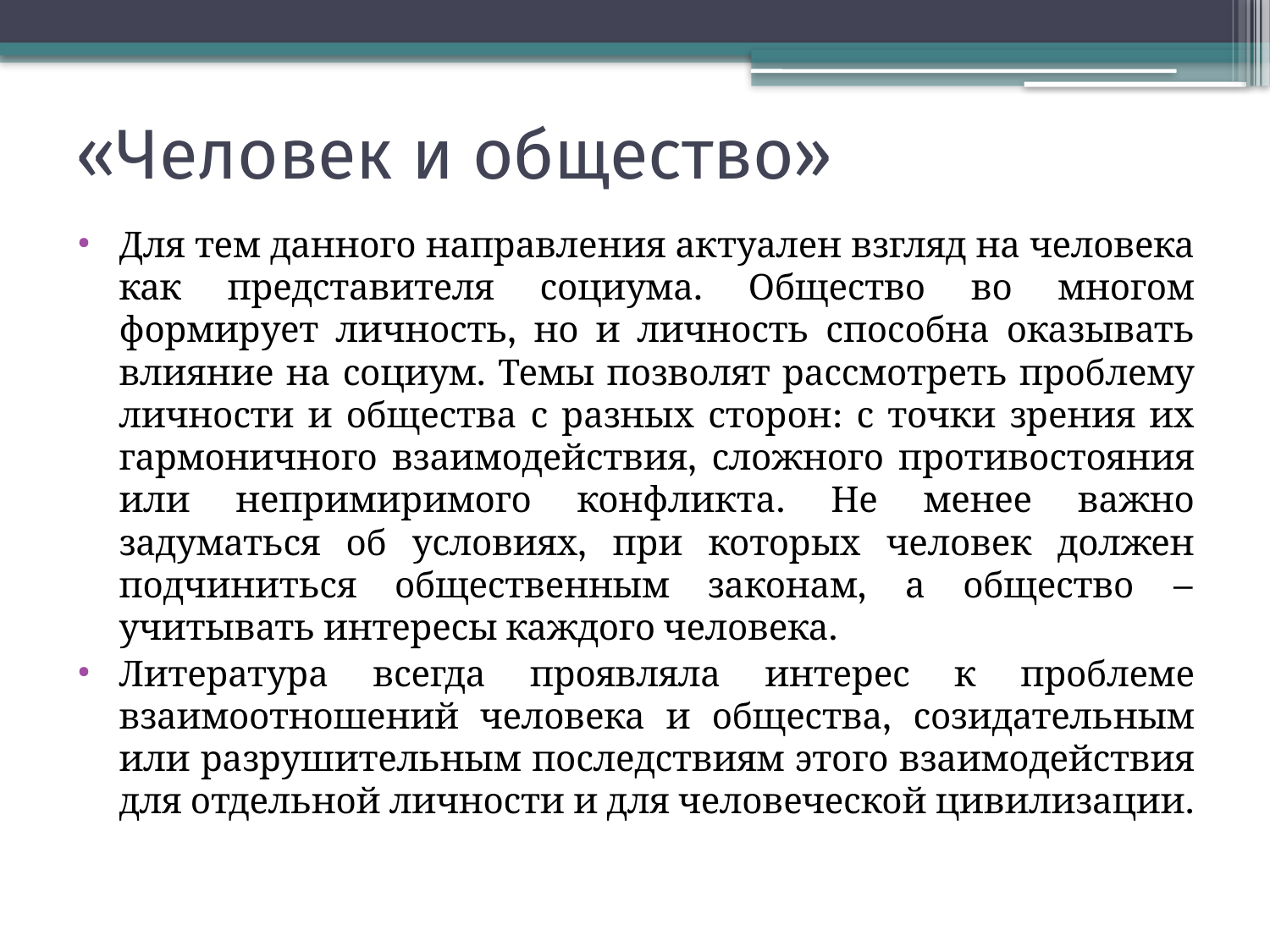

# «Человек и общество»
Для тем данного направления актуален взгляд на человека как представителя социума. Общество во многом формирует личность, но и личность способна оказывать влияние на социум. Темы позволят рассмотреть проблему личности и общества с разных сторон: с точки зрения их гармоничного взаимодействия, сложного противостояния или непримиримого конфликта. Не менее важно задуматься об условиях, при которых человек должен подчиниться общественным законам, а общество – учитывать интересы каждого человека.
Литература всегда проявляла интерес к проблеме взаимоотношений человека и общества, созидательным или разрушительным последствиям этого взаимодействия для отдельной личности и для человеческой цивилизации.